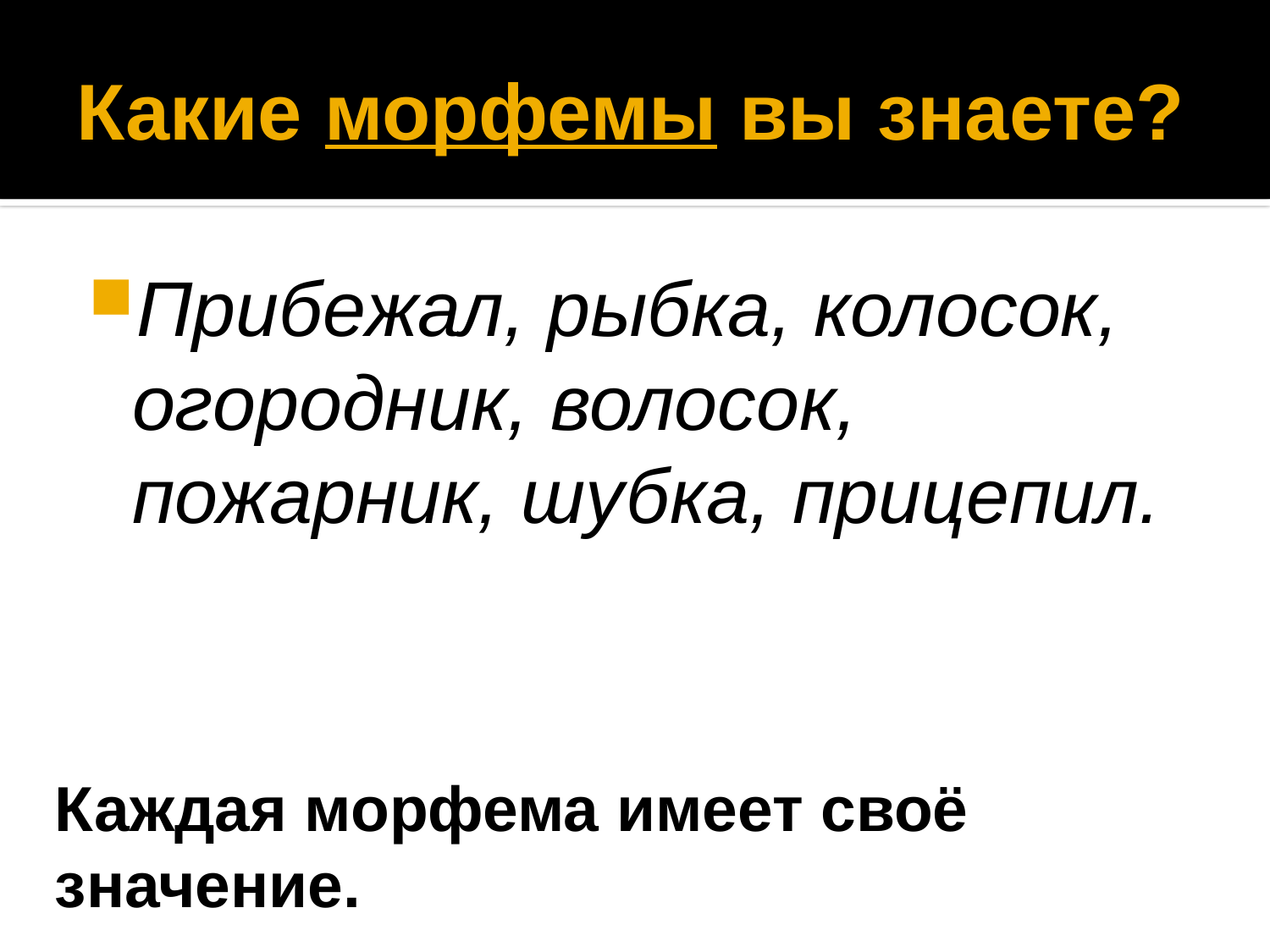

# Какие морфемы вы знаете?
Прибежал, рыбка, колосок, огородник, волосок, пожарник, шубка, прицепил.
Каждая морфема имеет своё значение.